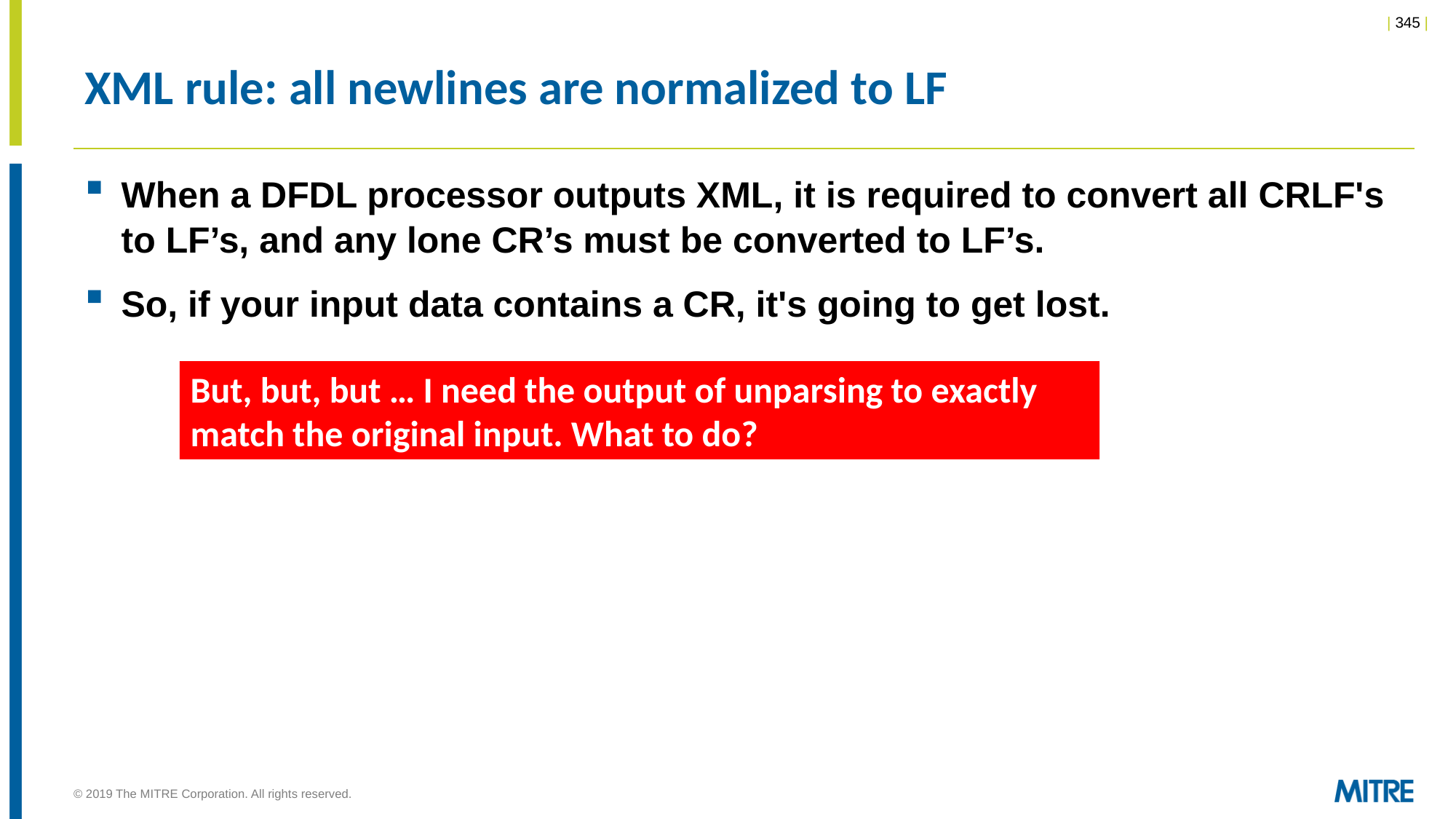

# XML rule: all newlines are normalized to LF
When a DFDL processor outputs XML, it is required to convert all CRLF's to LF’s, and any lone CR’s must be converted to LF’s.
So, if your input data contains a CR, it's going to get lost.
But, but, but … I need the output of unparsing to exactly match the original input. What to do?
© 2019 The MITRE Corporation. All rights reserved.